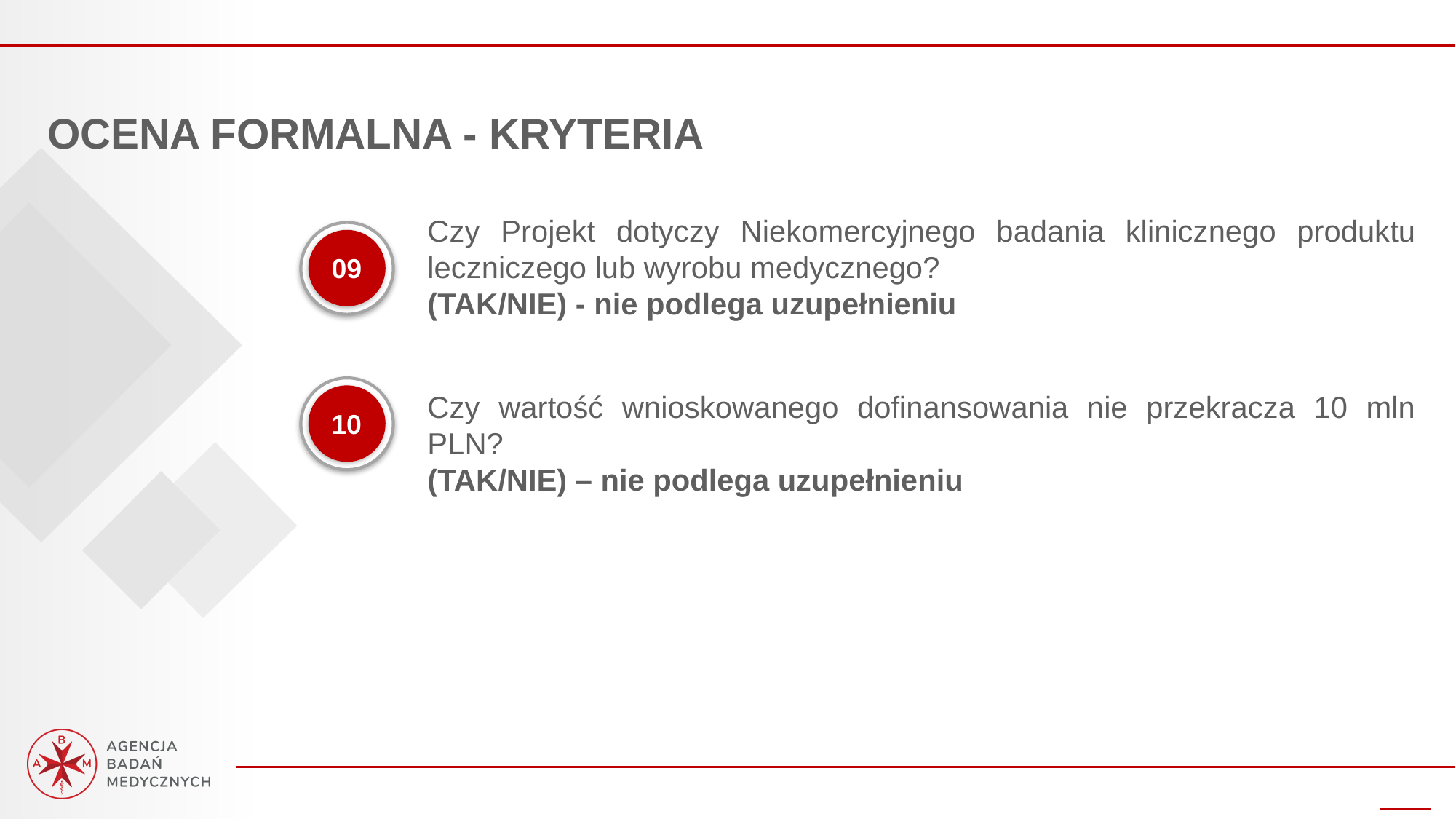

OCENA FORMALNA - KRYTERIA

Czy Projekt dotyczy Niekomercyjnego badania klinicznego produktu leczniczego lub wyrobu medycznego?
(TAK/NIE) - nie podlega uzupełnieniu

09

10
Czy wartość wnioskowanego dofinansowania nie przekracza 10 mln PLN?
(TAK/NIE) – nie podlega uzupełnieniu